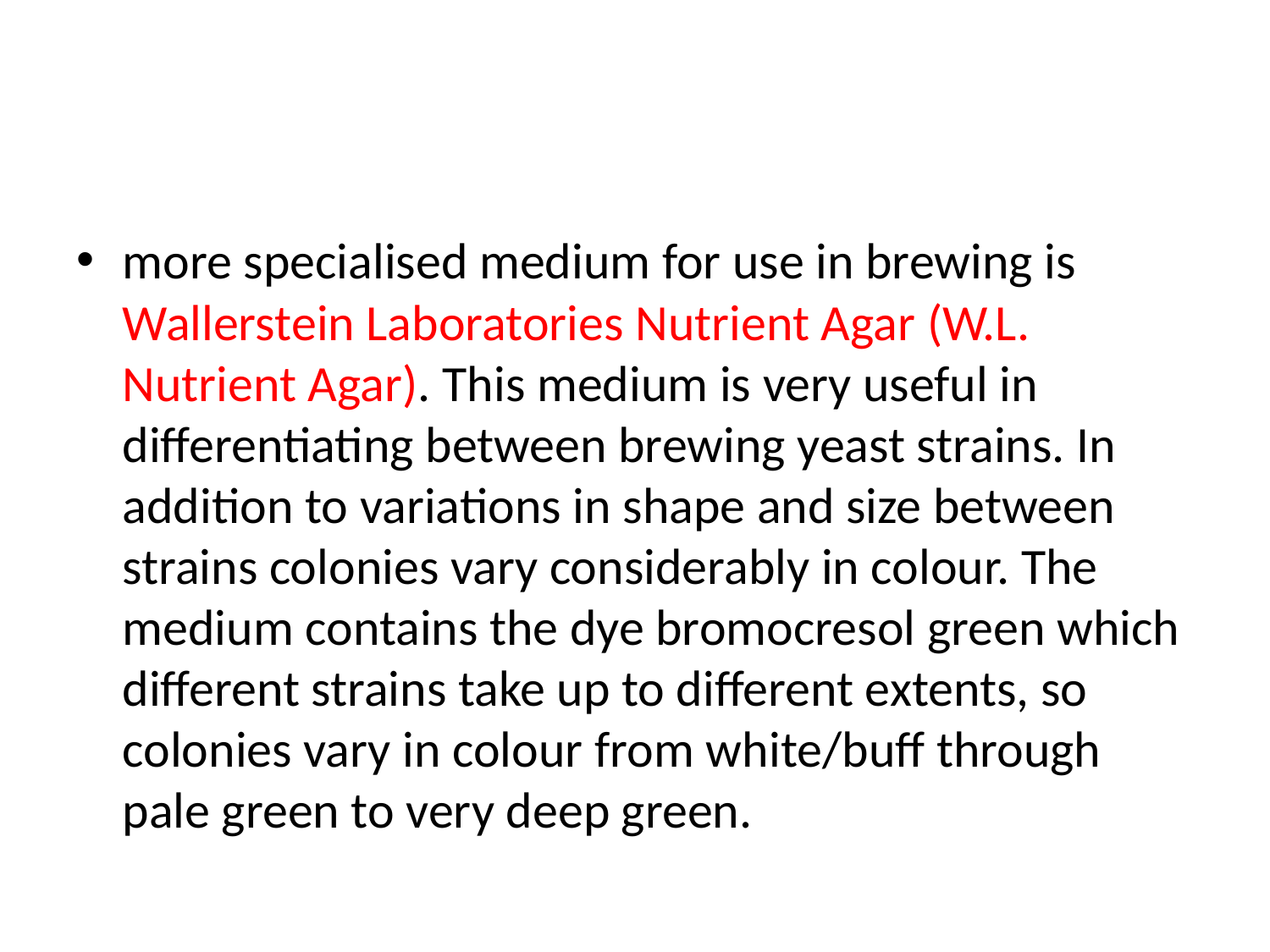

more specialised medium for use in brewing is Wallerstein Laboratories Nutrient Agar (W.L. Nutrient Agar). This medium is very useful in differentiating between brewing yeast strains. In addition to variations in shape and size between strains colonies vary considerably in colour. The medium contains the dye bromocresol green which different strains take up to different extents, so colonies vary in colour from white/buff through pale green to very deep green.